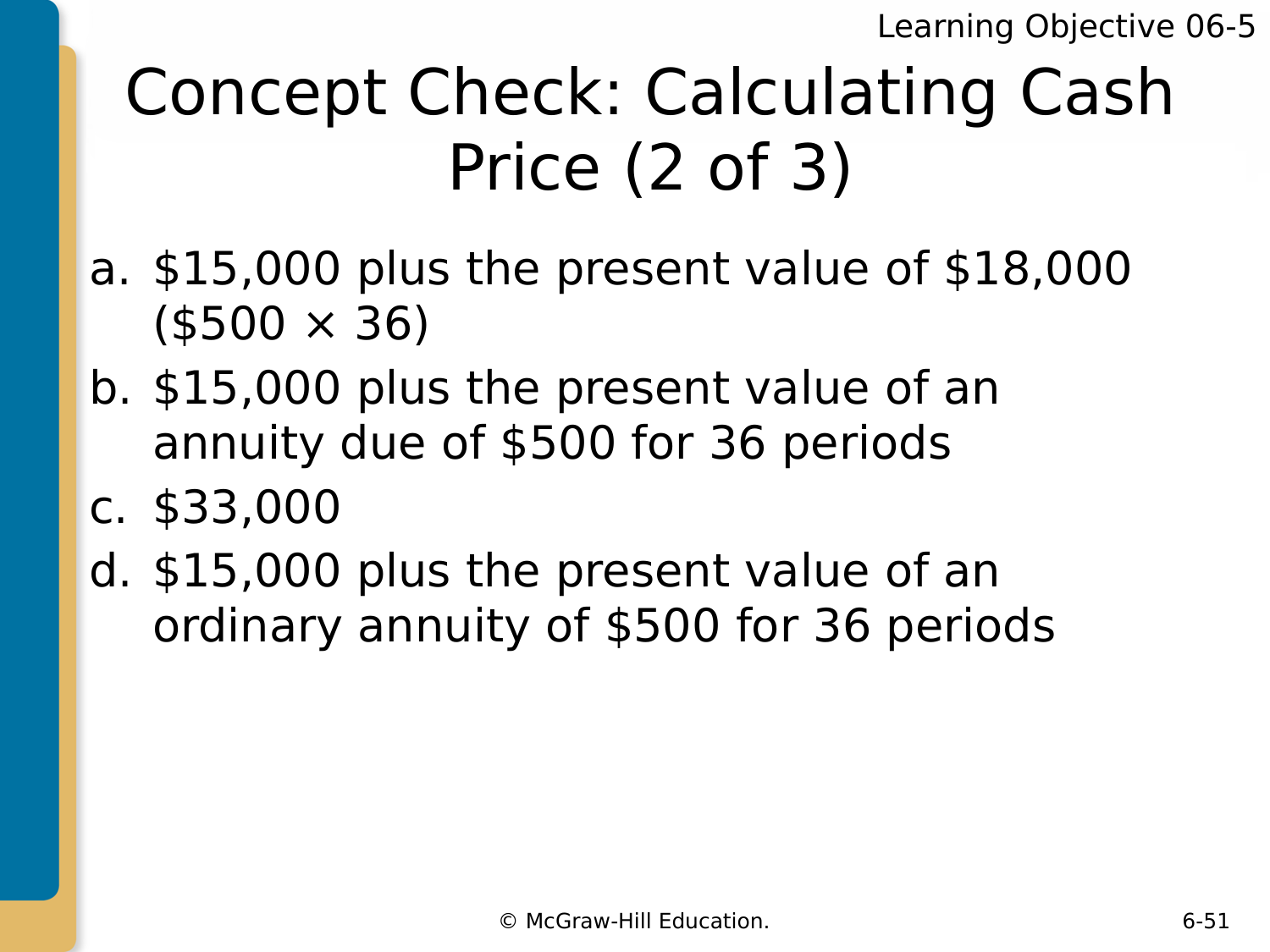

Learning Objective 06-5
# Concept Check: Calculating Cash Price (2 of 3)
$15,000 plus the present value of $18,000 ($500 × 36)
$15,000 plus the present value of an annuity due of $500 for 36 periods
$33,000
$15,000 plus the present value of an ordinary annuity of $500 for 36 periods